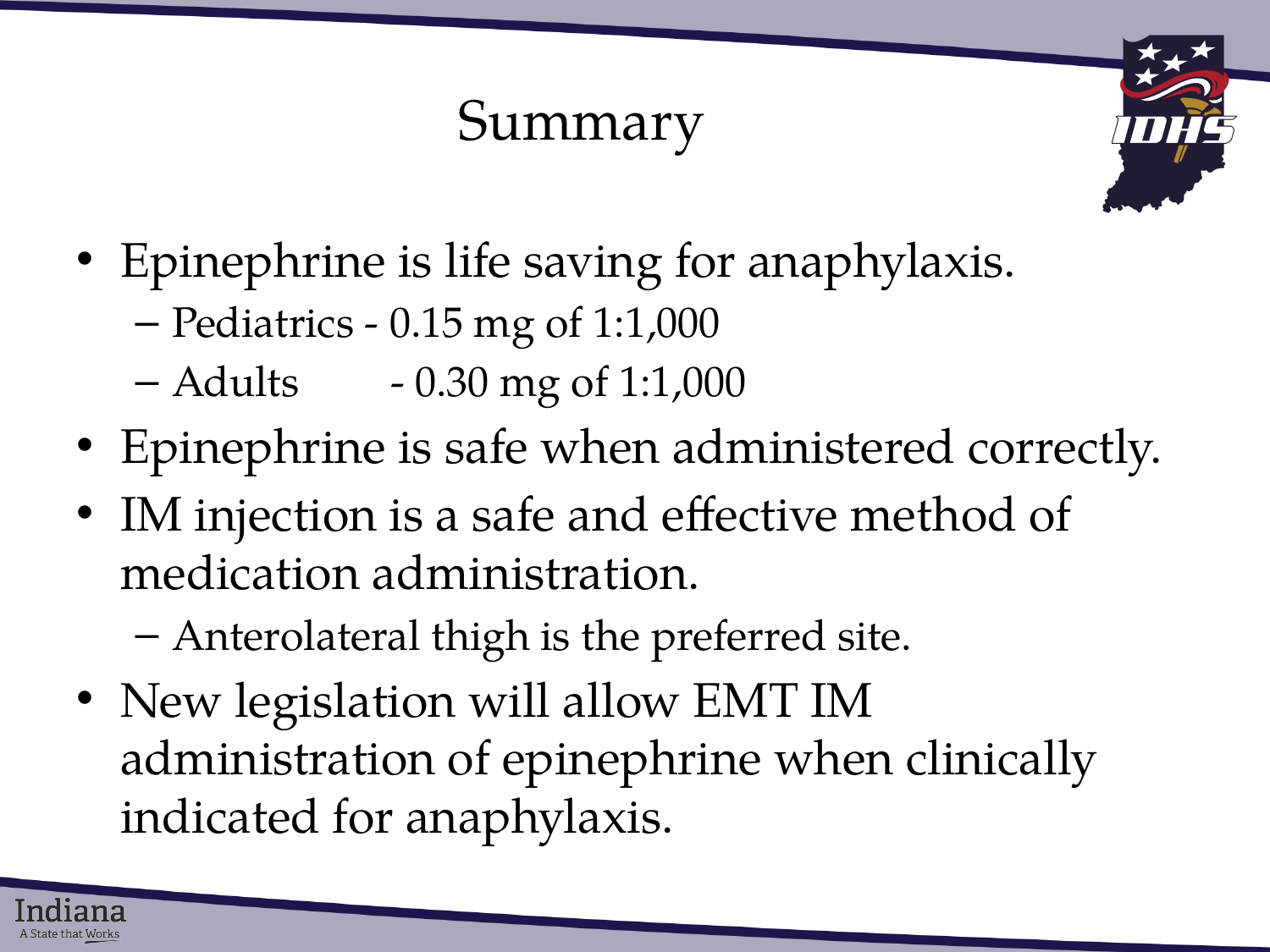

# Summary
Epinephrine is life saving for anaphylaxis.
Pediatrics - 0.15 mg of 1:1,000
Adults 	- 0.30 mg of 1:1,000
Epinephrine is safe when administered correctly.
IM injection is a safe and effective method of medication administration.
Anterolateral thigh is the preferred site.
New legislation will allow EMT IM administration of epinephrine when clinically indicated for anaphylaxis.